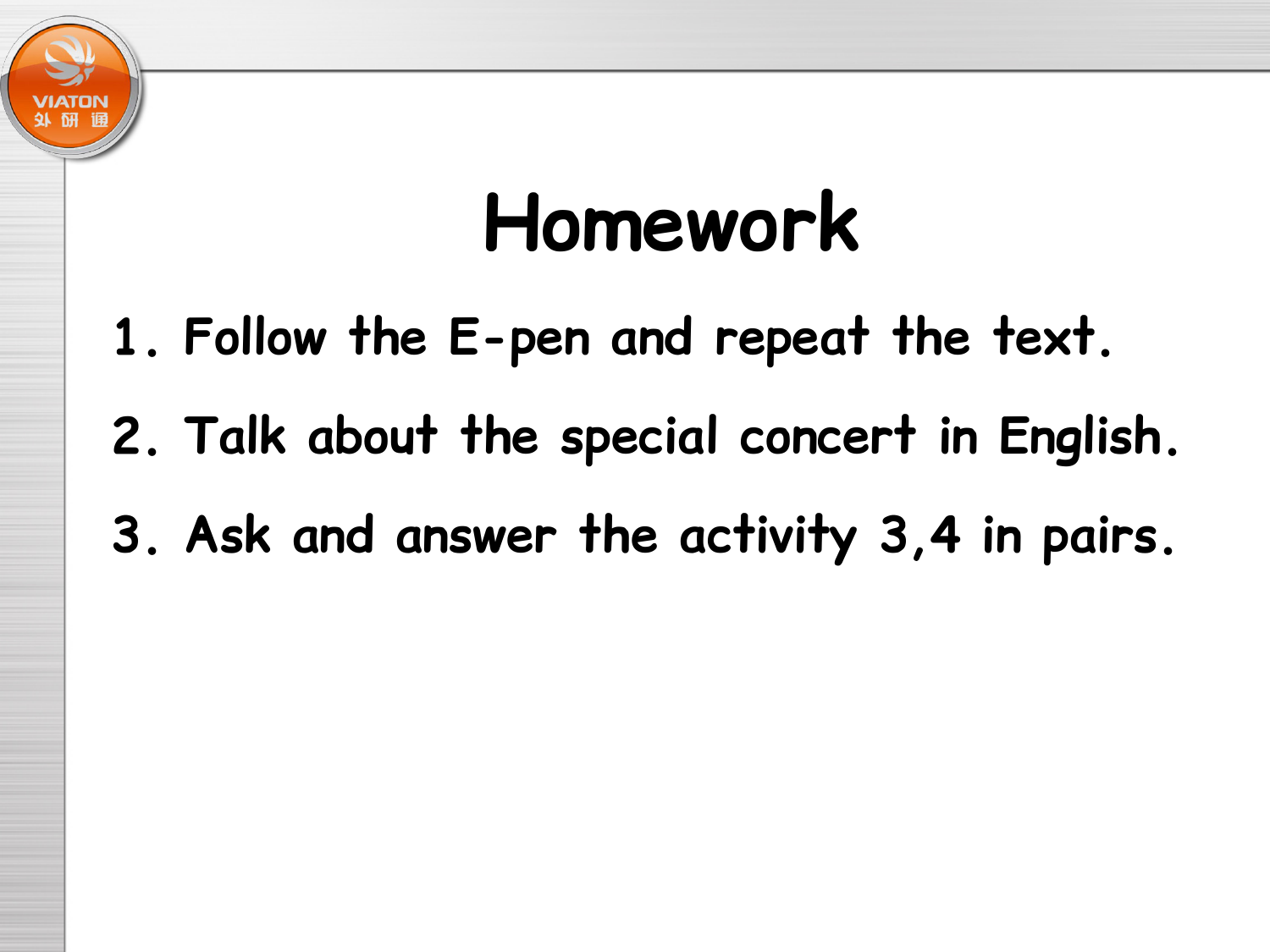

Homework
 Follow the E-pen and repeat the text.
2. Talk about the special concert in English.
3. Ask and answer the activity 3,4 in pairs.